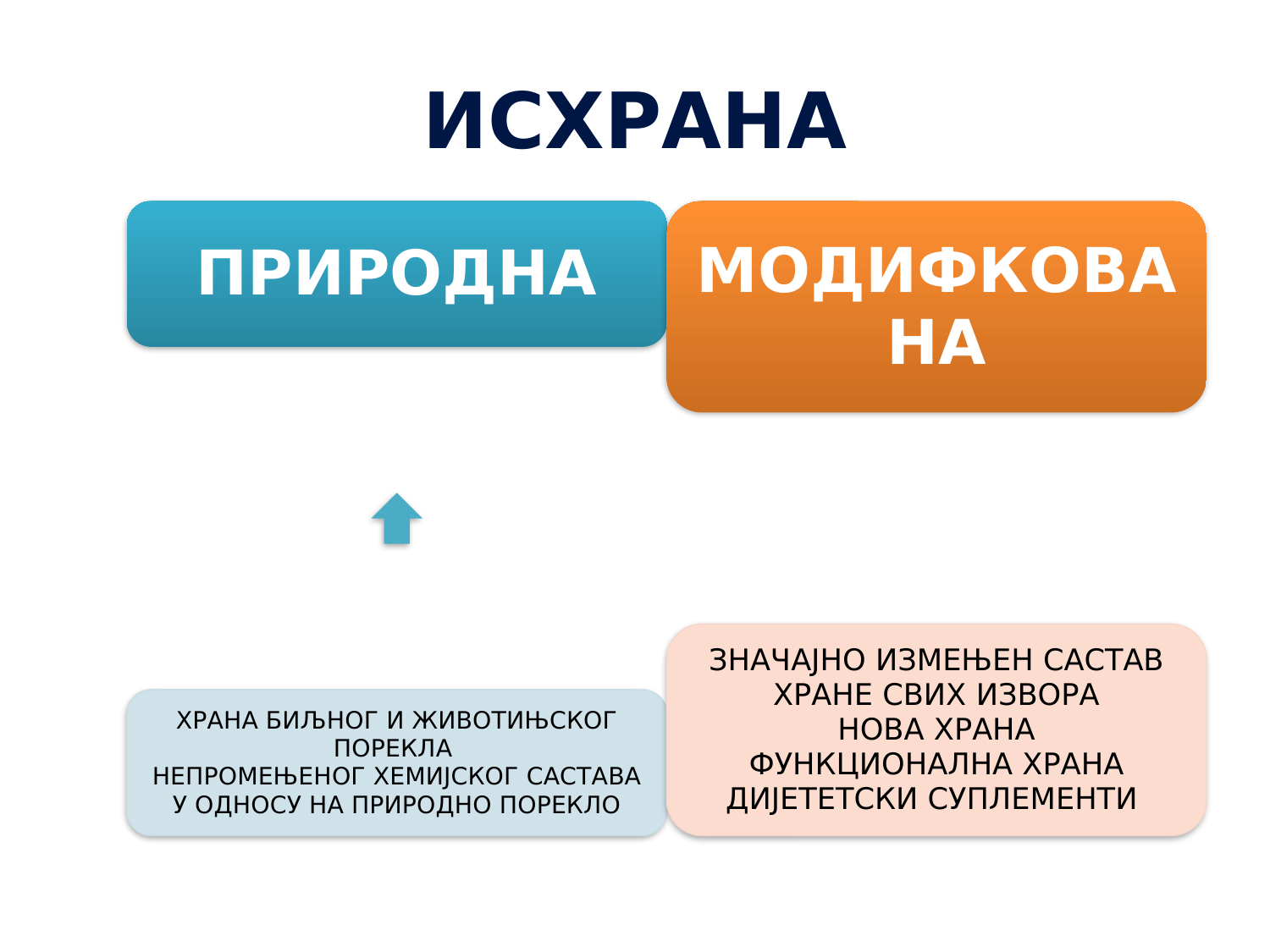

# ИСХРАНА
ПРИРОДНА
ХРАНА БИЉНОГ И ЖИВОТИЊСКОГ ПОРЕКЛА
НЕПРОМЕЊЕНОГ ХЕМИЈСКОГ САСТАВА У ОДНОСУ НА ПРИРОДНО ПОРЕКЛО
МОДИФКОВАНА
ЗНАЧАЈНО ИЗМЕЊЕН САСТАВ ХРАНЕ СВИХ ИЗВОРА
НОВА ХРАНА
ФУНКЦИОНАЛНА ХРАНА
ДИЈЕТЕТСКИ СУПЛЕМЕНТИ